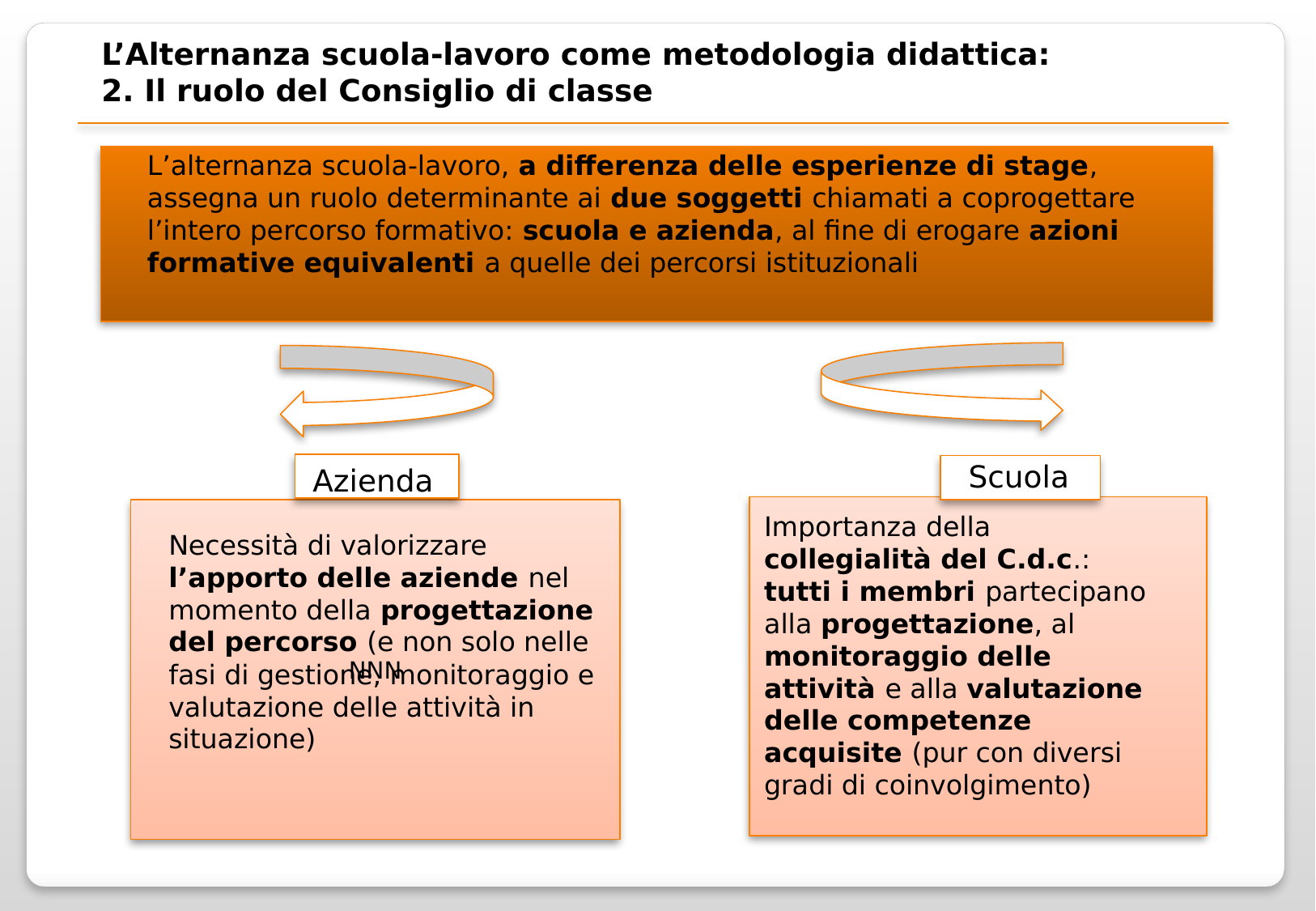

L’Alternanza scuola-lavoro come metodologia didattica:
2. Il ruolo del Consiglio di classe
L’alternanza scuola-lavoro, a differenza delle esperienze di stage, assegna un ruolo determinante ai due soggetti chiamati a coprogettare l’intero percorso formativo: scuola e azienda, al fine di erogare azioni formative equivalenti a quelle dei percorsi istituzionali

Scuola

Azienda
S

NNN
Importanza della collegialità del C.d.c.: tutti i membri partecipano alla progettazione, al monitoraggio delle attività e alla valutazione delle competenze acquisite (pur con diversi gradi di coinvolgimento)
Necessità di valorizzare l’apporto delle aziende nel momento della progettazione del percorso (e non solo nelle fasi di gestione, monitoraggio e valutazione delle attività in situazione)